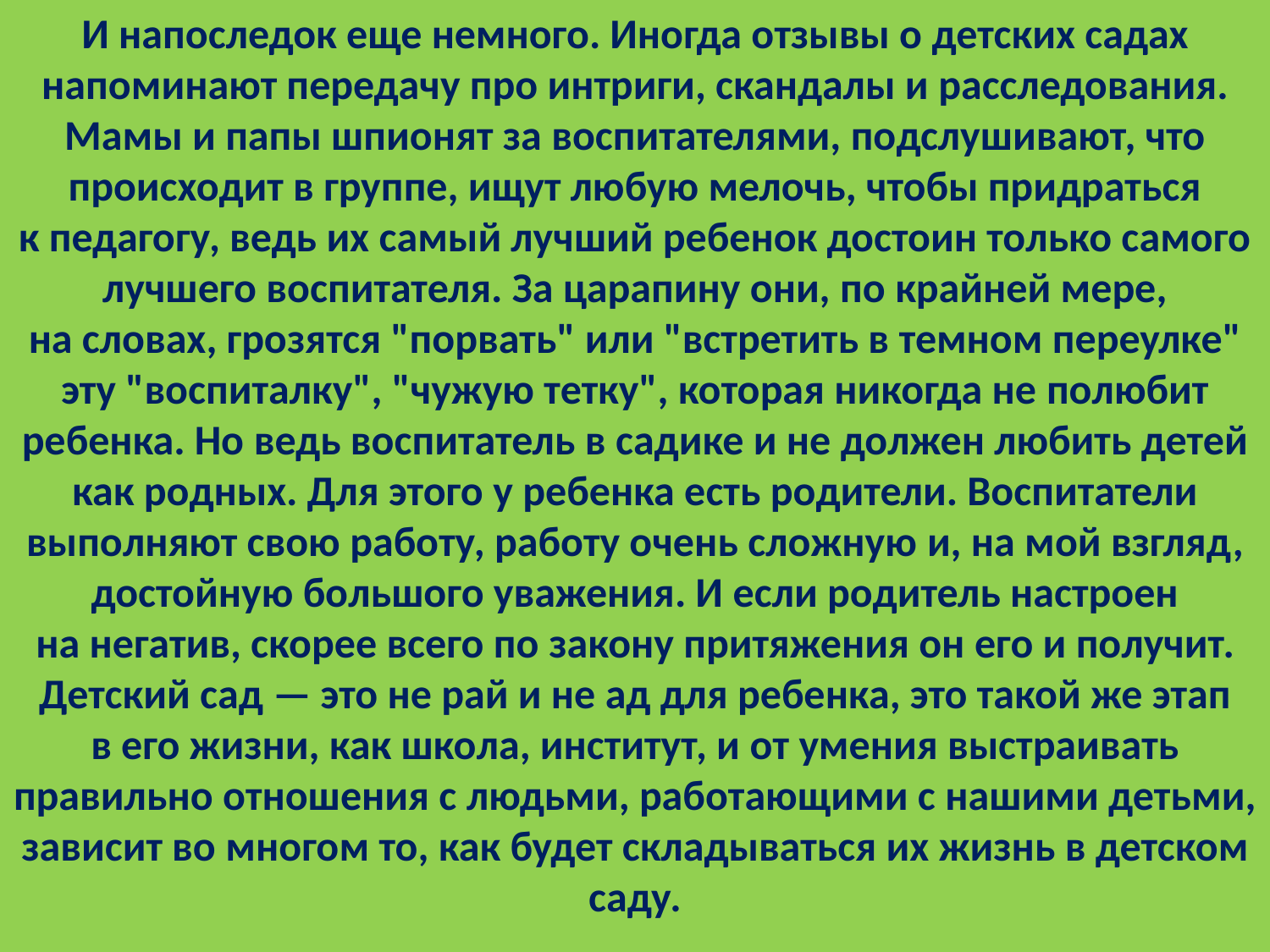

# И напоследок еще немного. Иногда отзывы о детских садах напоминают передачу про интриги, скандалы и расследования. Мамы и папы шпионят за воспитателями, подслушивают, что происходит в группе, ищут любую мелочь, чтобы придраться к педагогу, ведь их самый лучший ребенок достоин только самого лучшего воспитателя. За царапину они, по крайней мере, на словах, грозятся "порвать" или "встретить в темном переулке" эту "воспиталку", "чужую тетку", которая никогда не полюбит ребенка. Но ведь воспитатель в садике и не должен любить детей как родных. Для этого у ребенка есть родители. Воспитатели выполняют свою работу, работу очень сложную и, на мой взгляд, достойную большого уважения. И если родитель настроен на негатив, скорее всего по закону притяжения он его и получит. Детский сад — это не рай и не ад для ребенка, это такой же этап в его жизни, как школа, институт, и от умения выстраивать правильно отношения с людьми, работающими с нашими детьми, зависит во многом то, как будет складываться их жизнь в детском саду.